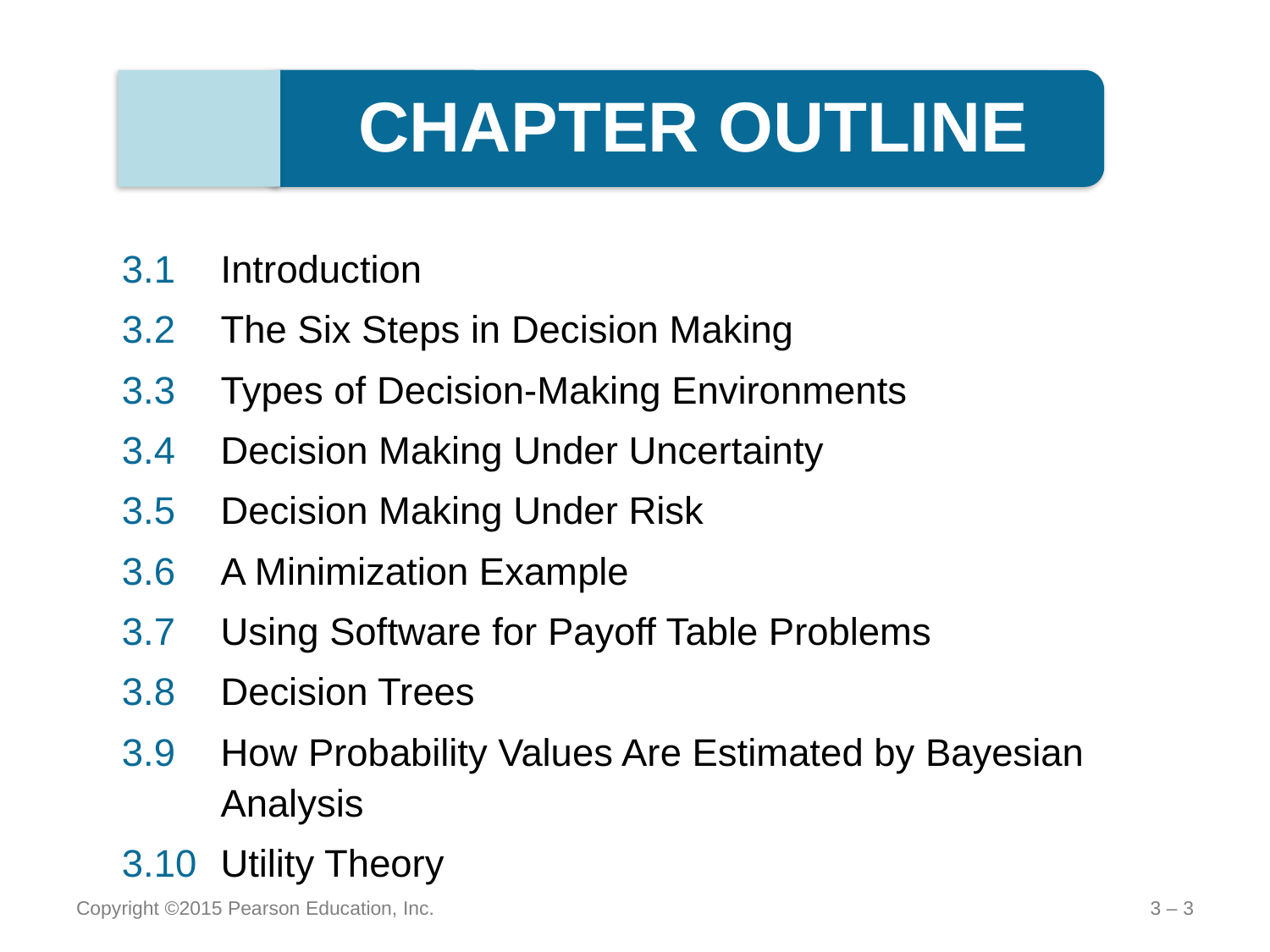

CHAPTER OUTLINE
3.1 	Introduction
3.2 	The Six Steps in Decision Making
3.3 	Types of Decision-Making Environments
3.4 	Decision Making Under Uncertainty
3.5 	Decision Making Under Risk
3.6	A Minimization Example
3.7	Using Software for Payoff Table Problems
3.8 	Decision Trees
3.9 	How Probability Values Are Estimated by Bayesian Analysis
3.10 	Utility Theory
Copyright ©2015 Pearson Education, Inc.
3 – 3